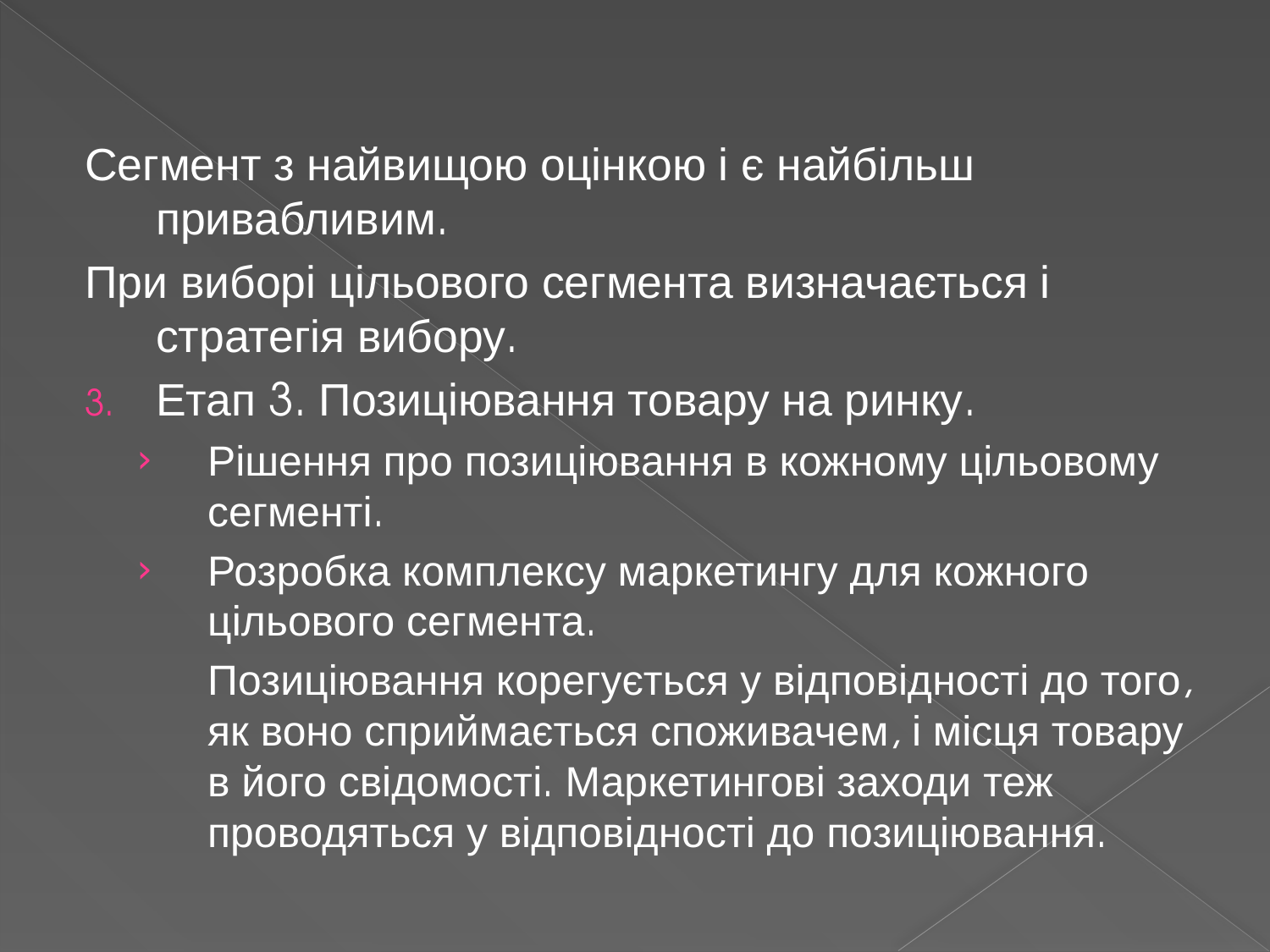

Сегмент з найвищою оцінкою і є найбільш привабливим.
При виборі цільового сегмента визначається і стратегія вибору.
Етап 3. Позиціювання товару на ринку.
Рішення про позиціювання в кожному цільовому сегменті.
Розробка комплексу маркетингу для кожного цільового сегмента.
Позиціювання корегується у відповідності до того, як воно сприймається споживачем, і місця товару в його свідомості. Маркетингові заходи теж проводяться у відповідності до позиціювання.